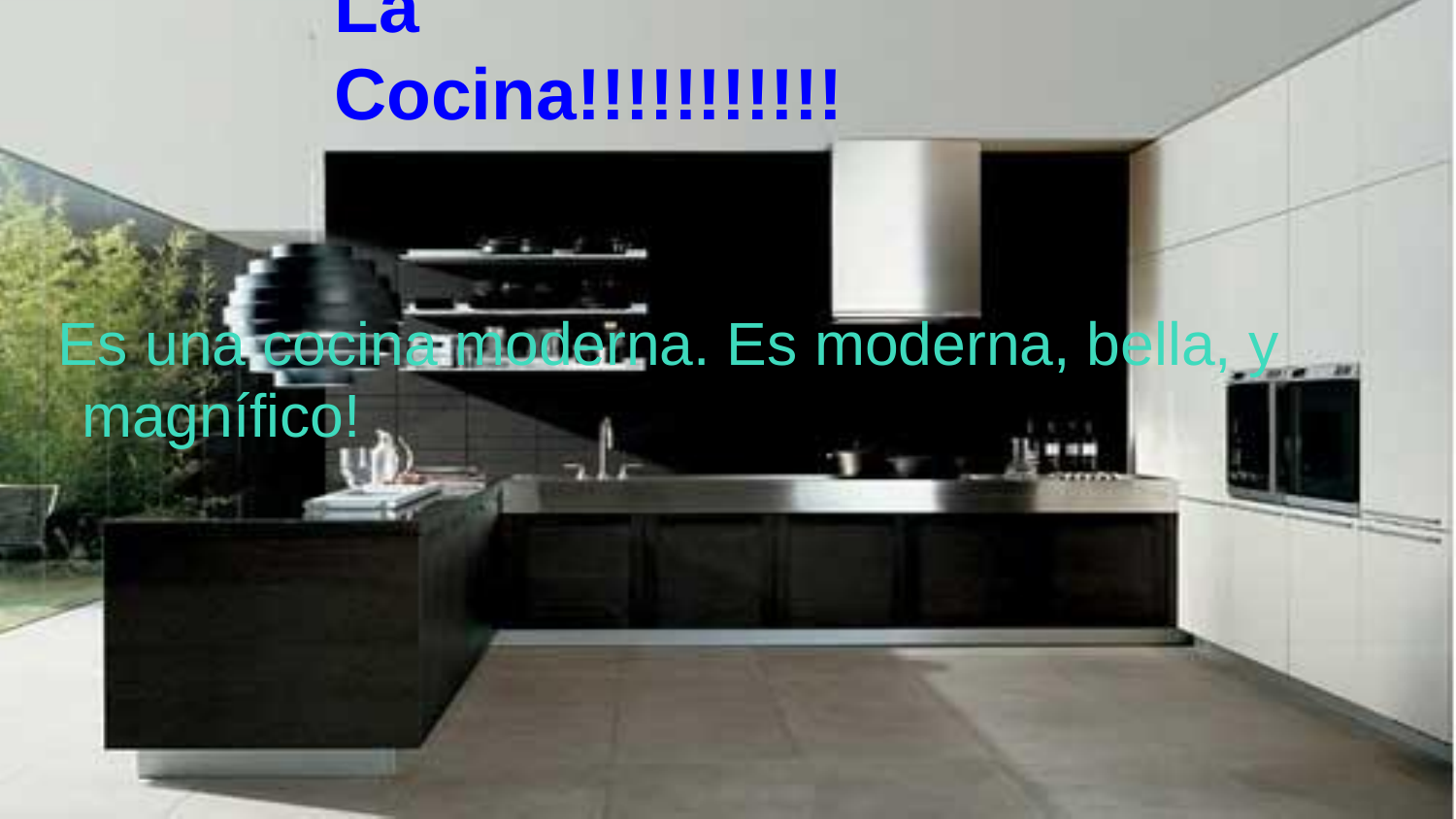

# La Cocina!!!!!!!!!!!
Es una cocina moderna. Es moderna, bella, y magnífico!